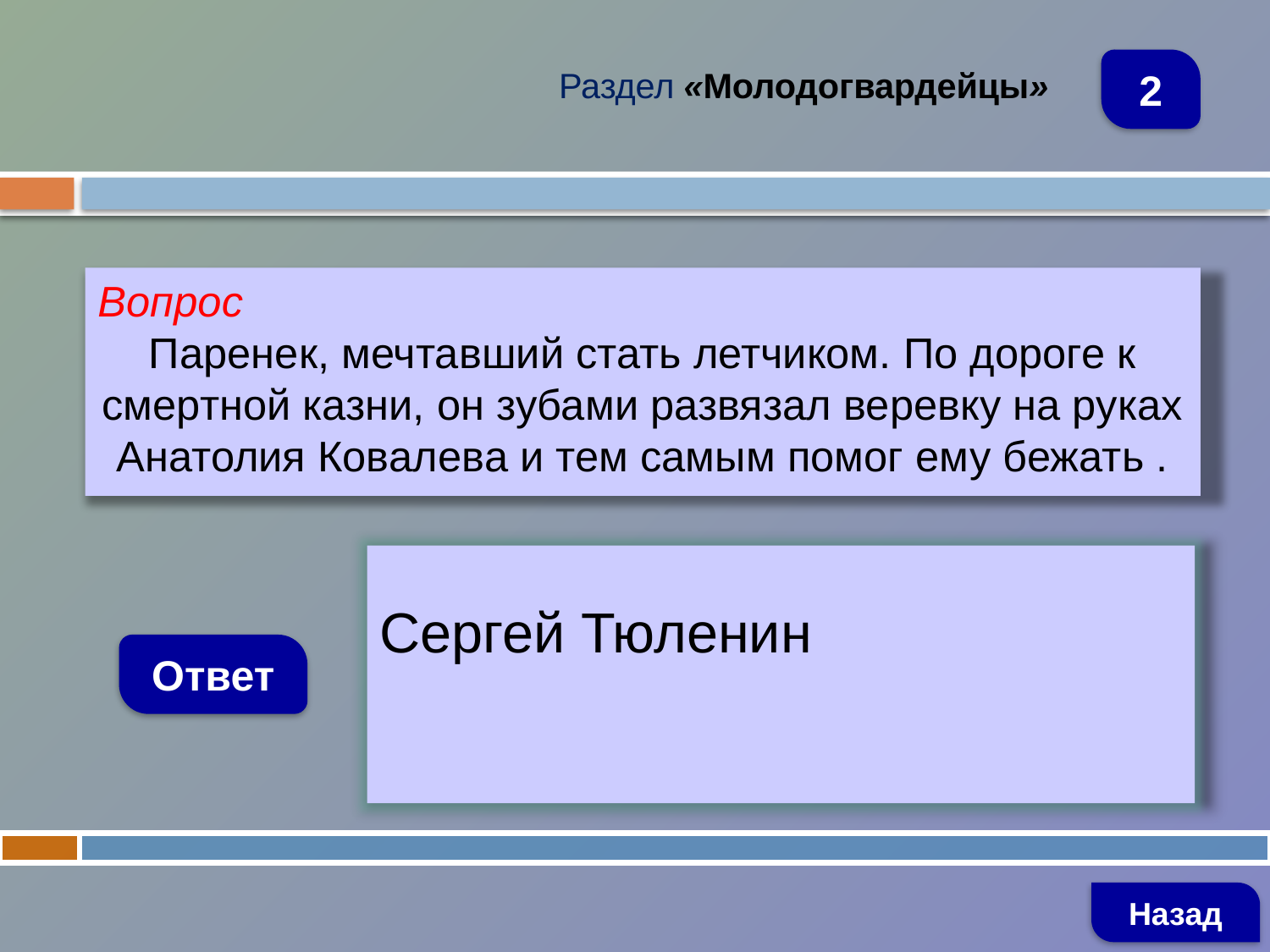

Раздел «Молодогвардейцы»
2
Вопрос
Паренек, мечтавший стать летчиком. По дороге к смертной казни, он зубами развязал веревку на руках Анатолия Ковалева и тем самым помог ему бежать .

Сергей Тюленин

Ответ

Назад